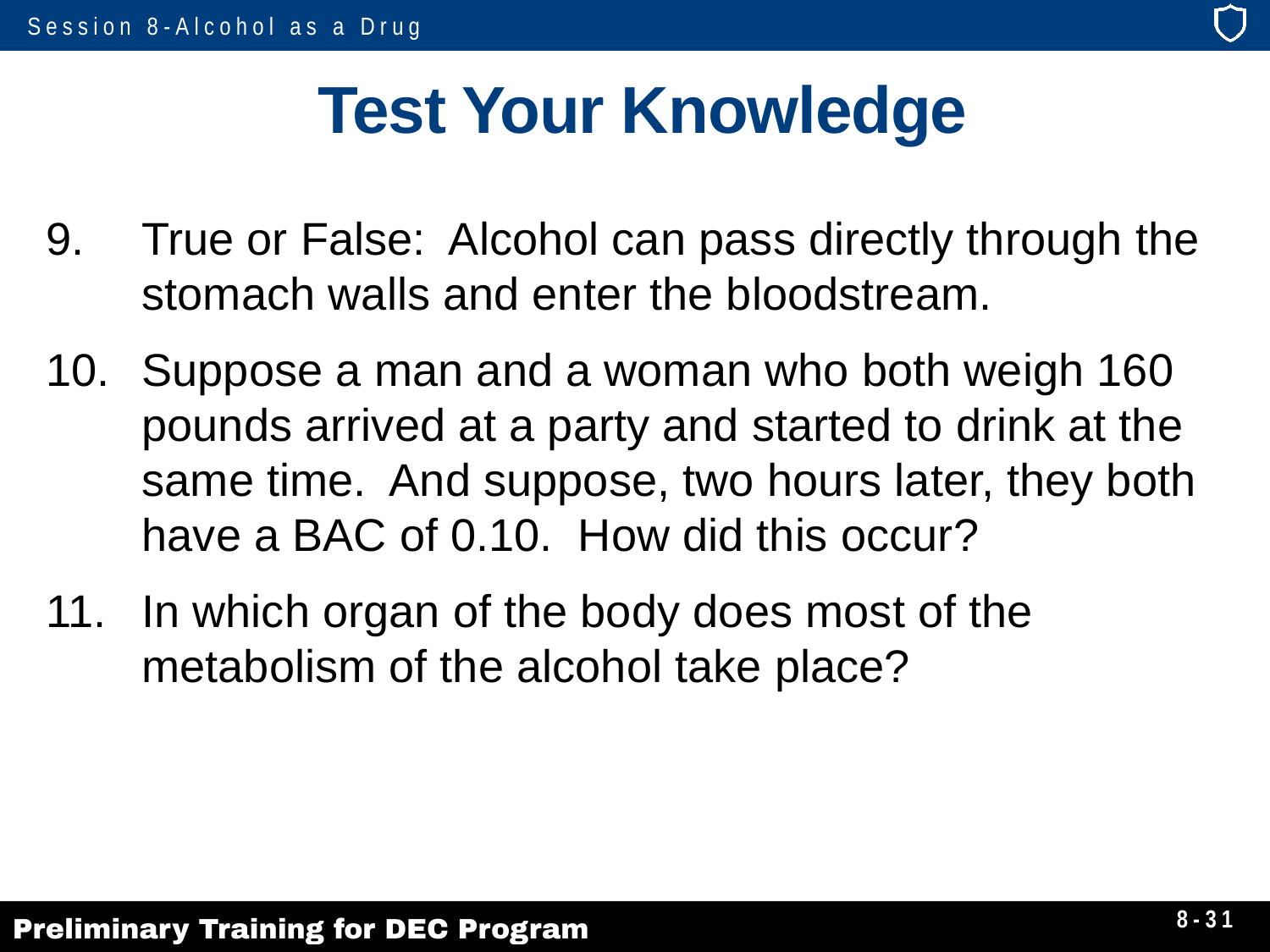

# Test Your Knowledge
True or False:  Alcohol can pass directly through the stomach walls and enter the bloodstream.
Suppose a man and a woman who both weigh 160 pounds arrived at a party and started to drink at the same time.  And suppose, two hours later, they both have a BAC of 0.10.  How did this occur?
In which organ of the body does most of the metabolism of the alcohol take place?
8-31